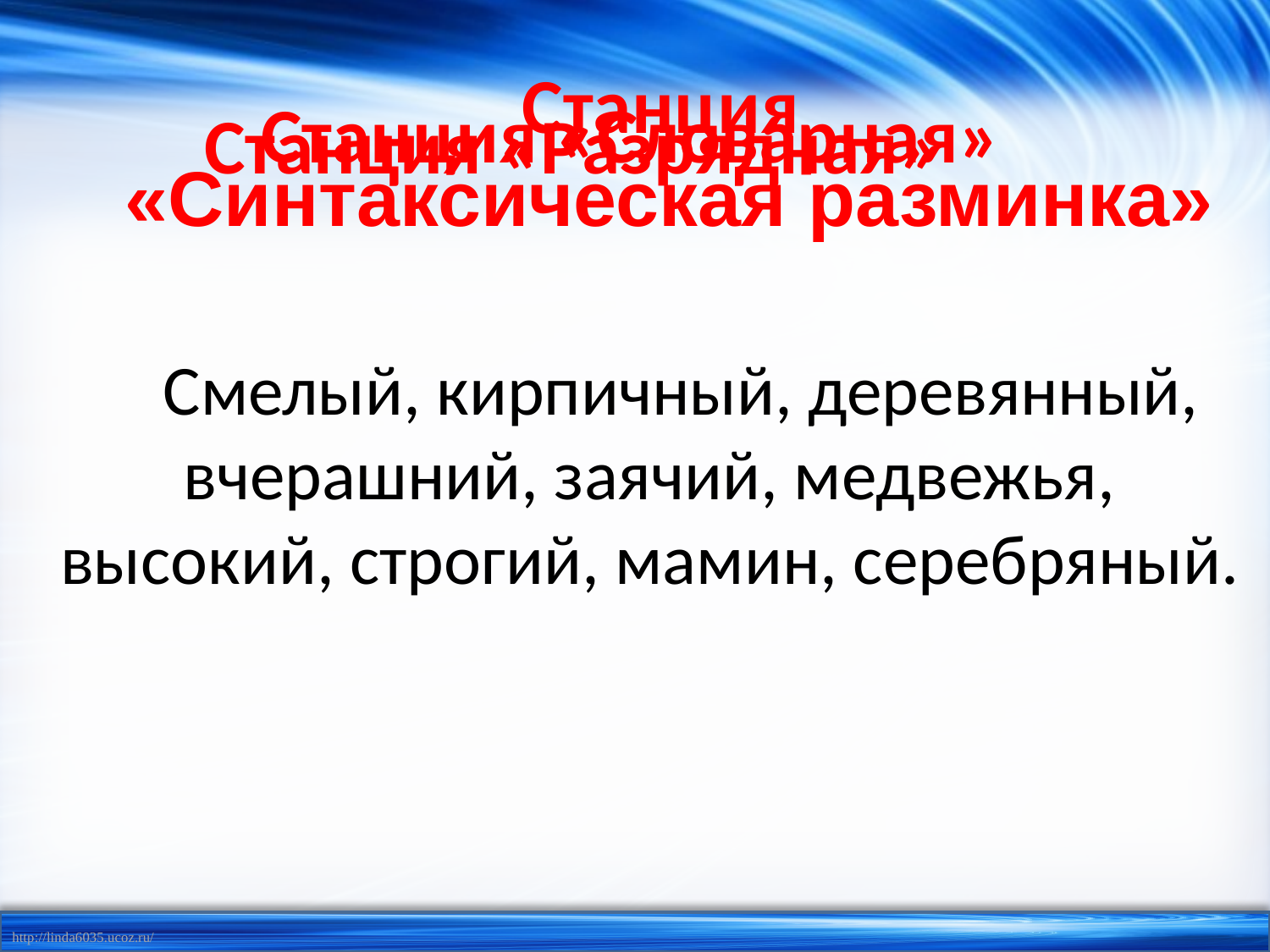

Станция
«Синтаксическая разминка»
# Станция «Словарная»
Станция «Разрядная»
Смелый, кирпичный, деревянный, вчерашний, заячий, медвежья, высокий, строгий, мамин, серебряный.